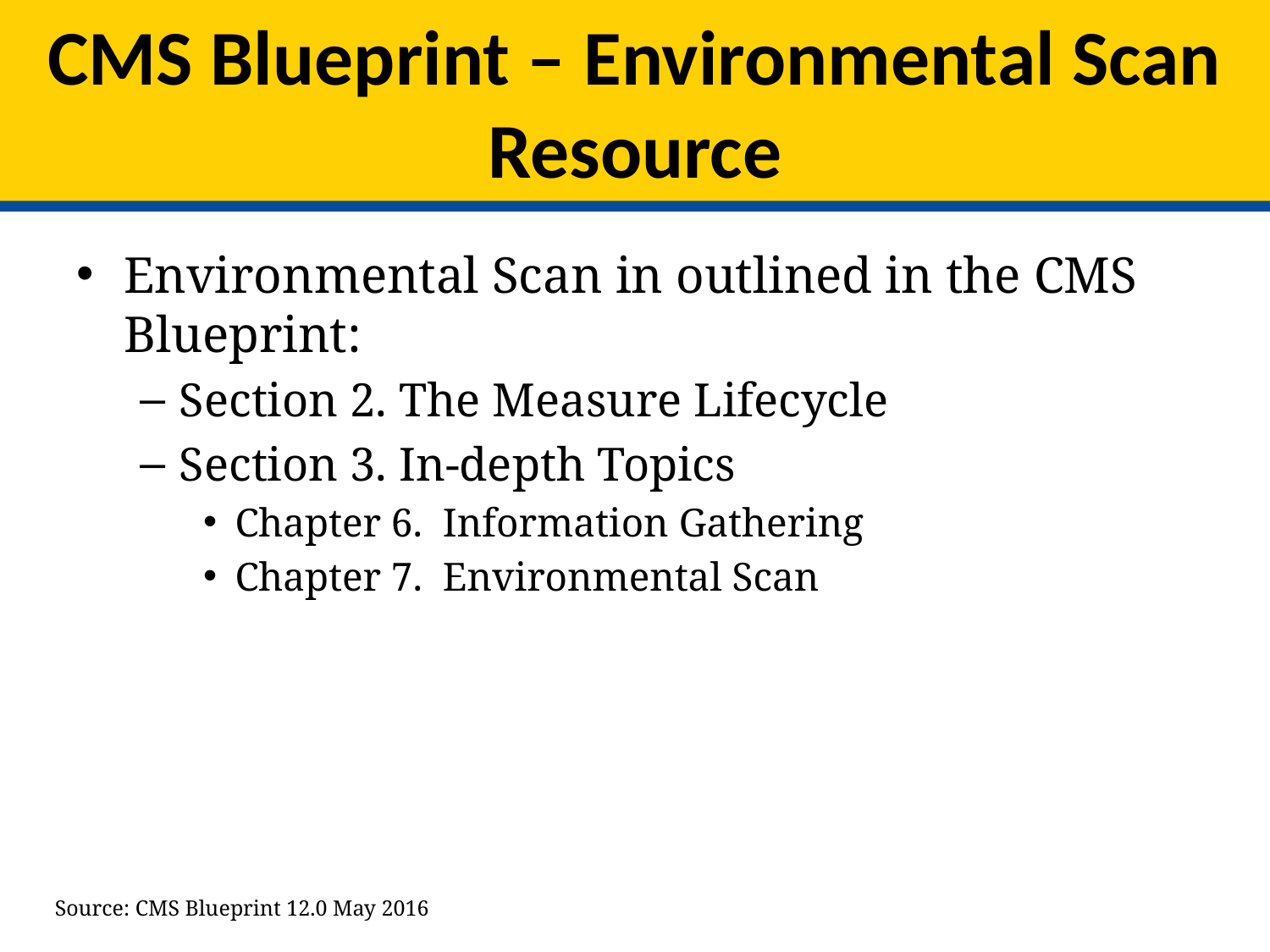

# CMS Blueprint – Environmental Scan Resource
Environmental Scan in outlined in the CMS Blueprint:
Section 2. The Measure Lifecycle
Section 3. In-depth Topics
Chapter 6.  Information Gathering
Chapter 7.  Environmental Scan

Source: CMS Blueprint 12.0 May 2016